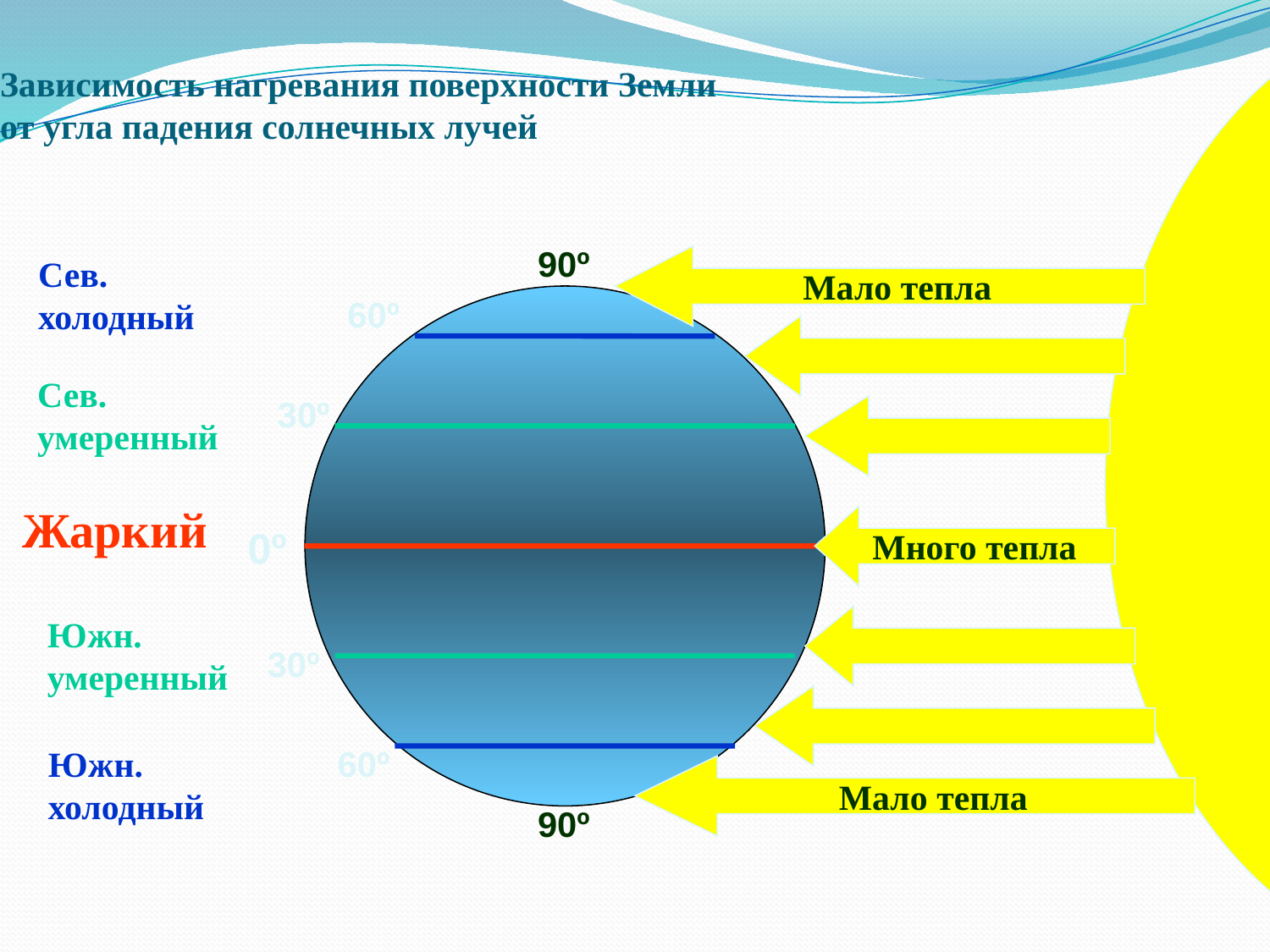

# Зависимость нагревания поверхности Земли от угла падения солнечных лучей
90º

Сев.
холодный
Мало тепла

60º

Сев.
умеренный
30º

Жаркий
Много тепла
0º

Южн.
умеренный

30º

Южн.
холодный
60º

Мало тепла
90º